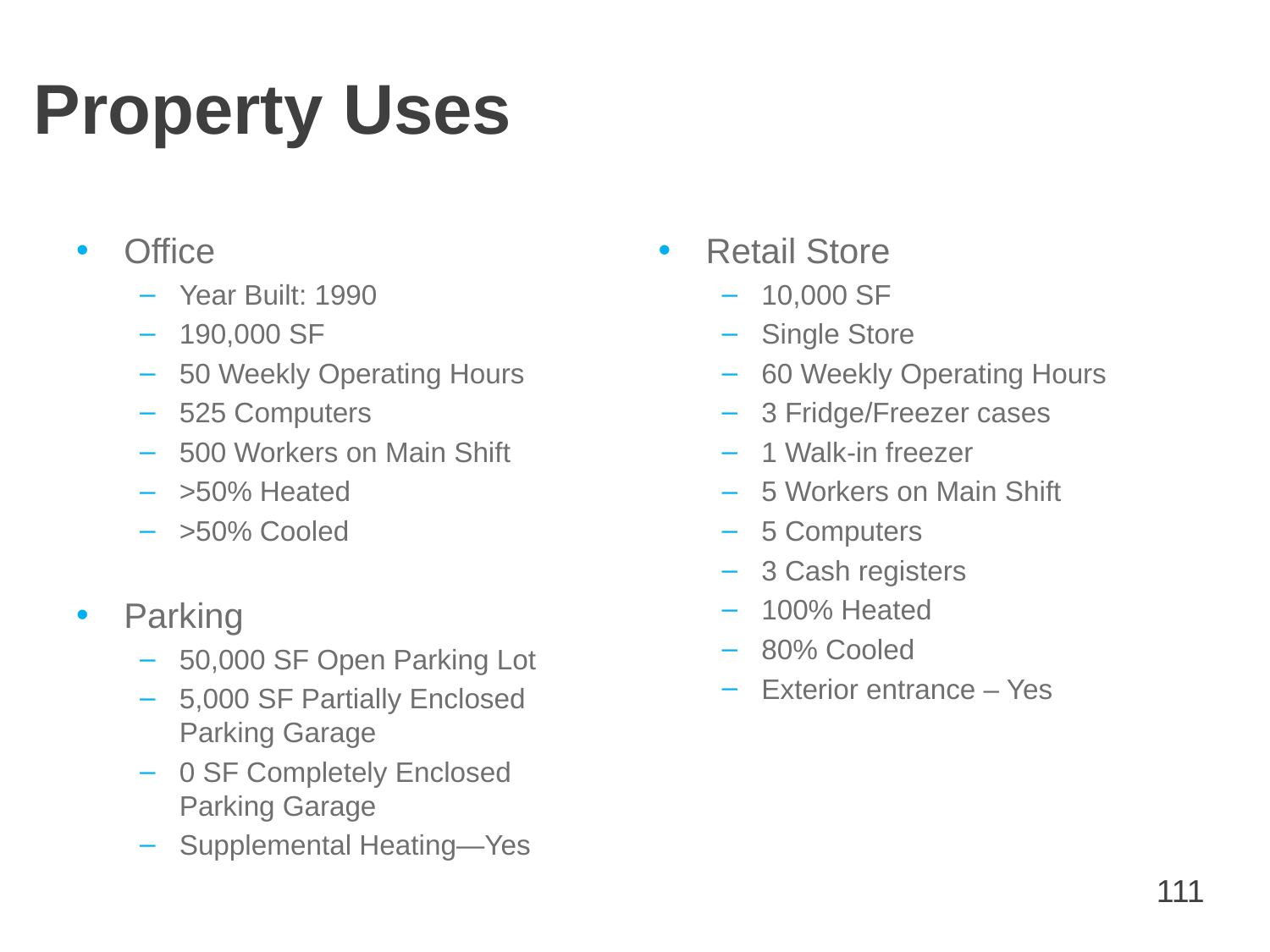

# Property Uses
Office
Year Built: 1990
190,000 SF
50 Weekly Operating Hours
525 Computers
500 Workers on Main Shift
>50% Heated
>50% Cooled

Parking
50,000 SF Open Parking Lot
5,000 SF Partially Enclosed Parking Garage
0 SF Completely Enclosed Parking Garage
Supplemental Heating—Yes

Retail Store
10,000 SF
Single Store
60 Weekly Operating Hours
3 Fridge/Freezer cases
1 Walk-in freezer
5 Workers on Main Shift
5 Computers
3 Cash registers
100% Heated
80% Cooled
Exterior entrance – Yes